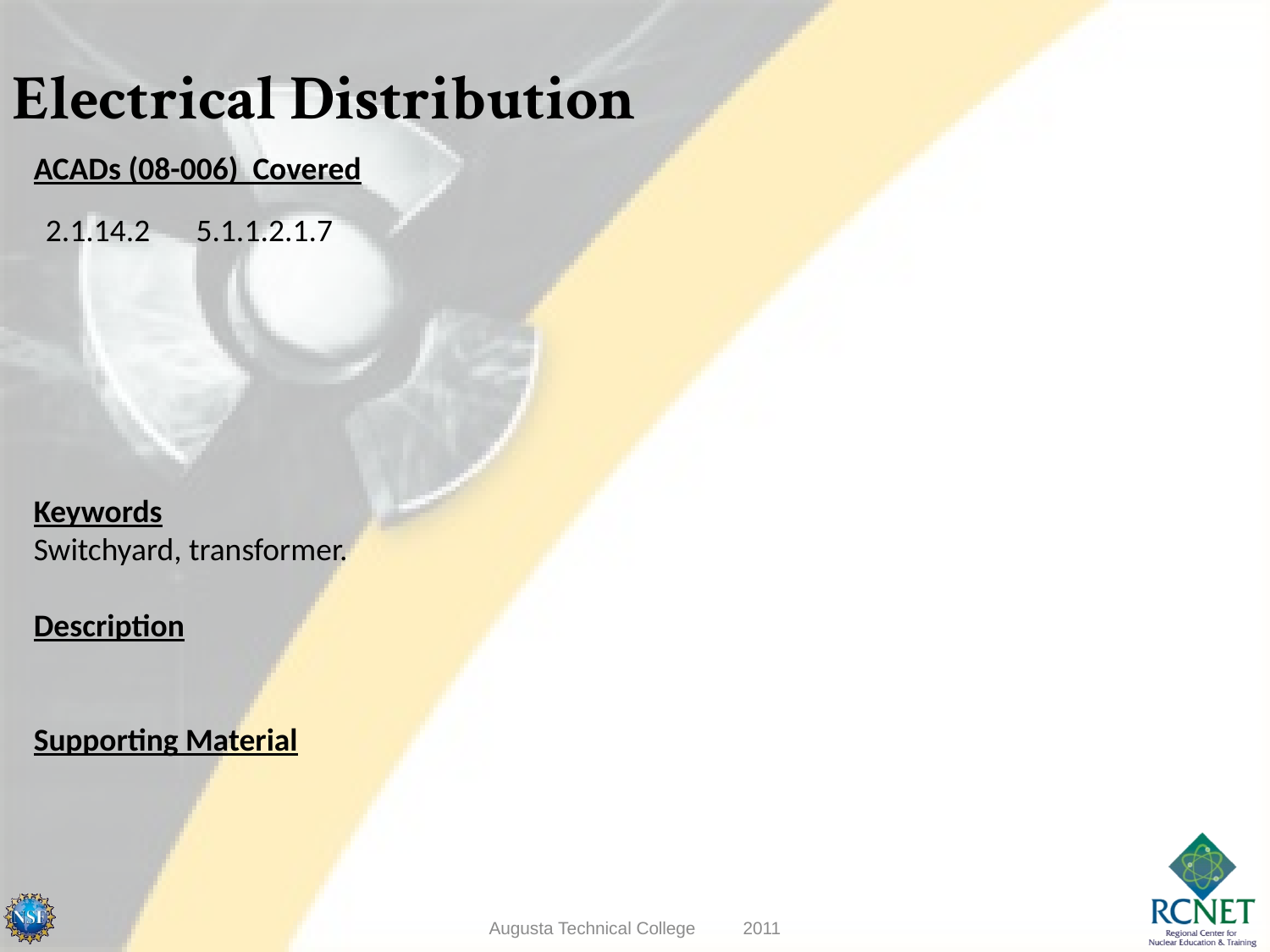

Electrical Distribution
ACADs (08-006)  Covered

Keywords
Switchyard, transformer.

Description

Supporting Material

| 2.1.14.2 | 5.1.1.2.1.7 |  |  |  |  |  |  |
| --- | --- | --- | --- | --- | --- | --- | --- |
|  |  |  |  |  |  |  |  |
|  |  |  |  |  |  |  |  |
|  |  |  |  |  |  |  |  |
Augusta Technical College	2011